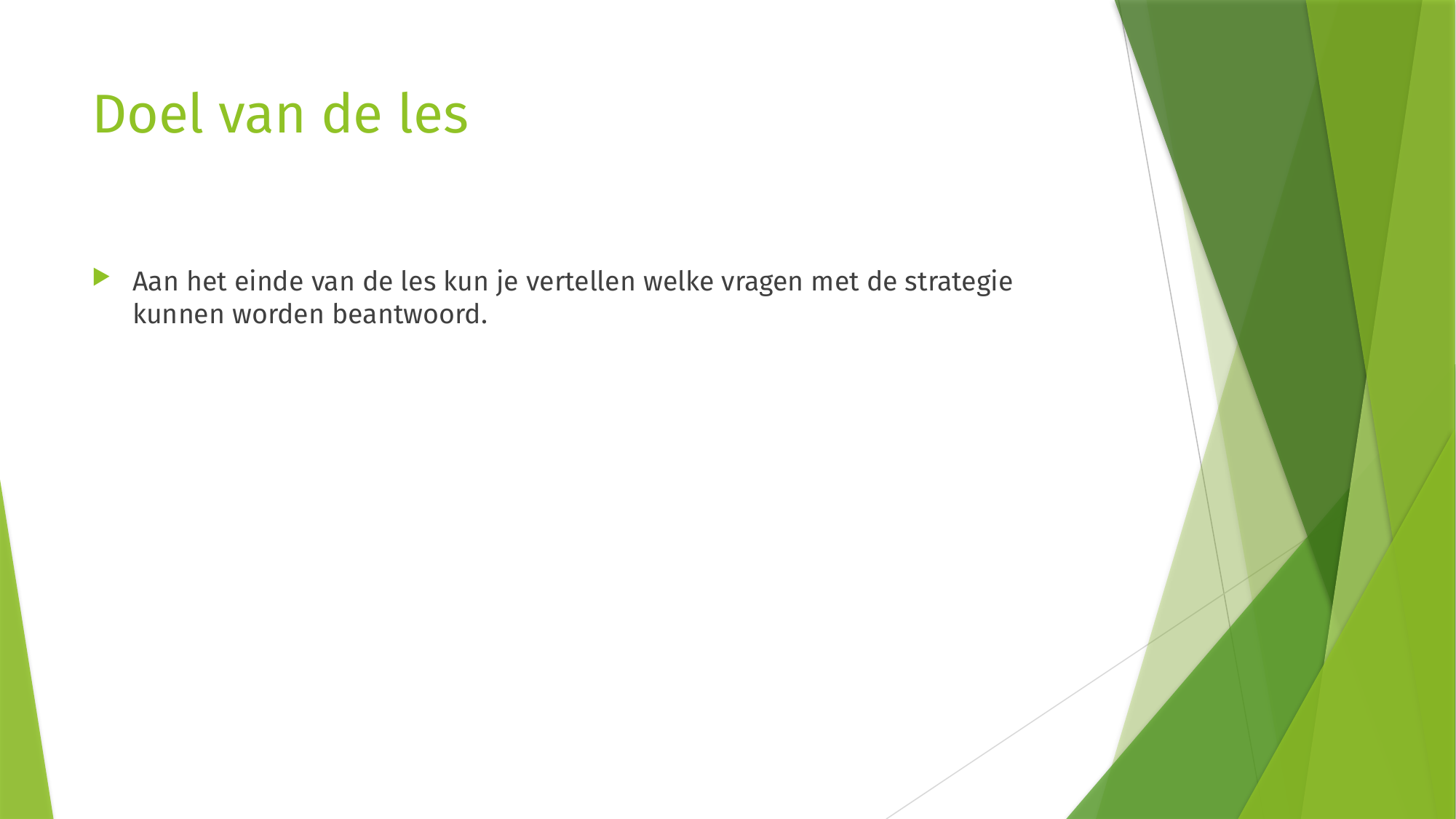

# Doel van de les
Aan het einde van de les kun je vertellen welke vragen met de strategie kunnen worden beantwoord.